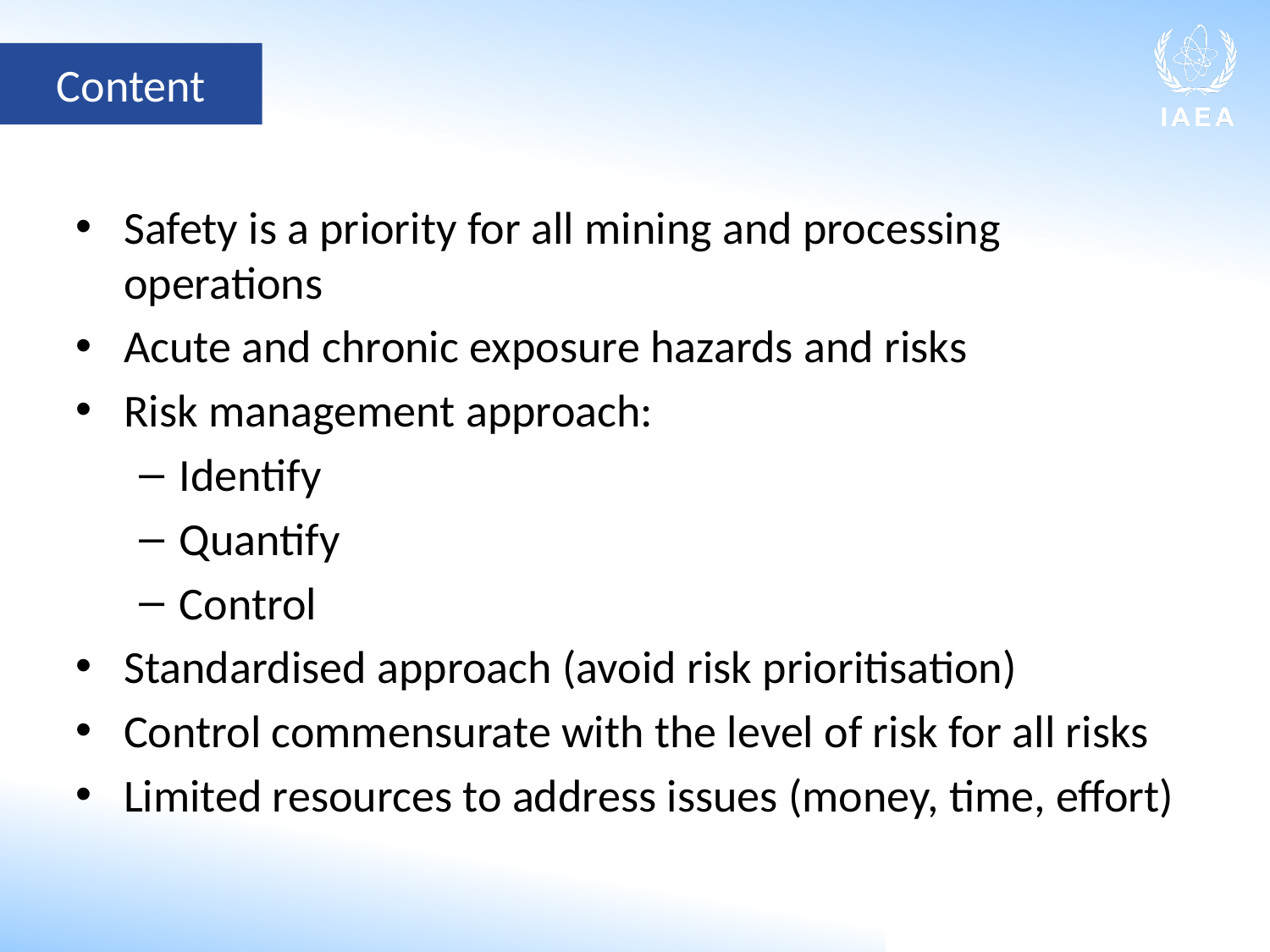

Content
Safety is a priority for all mining and processing operations
Acute and chronic exposure hazards and risks
Risk management approach:
Identify
Quantify
Control
Standardised approach (avoid risk prioritisation)
Control commensurate with the level of risk for all risks
Limited resources to address issues (money, time, effort)